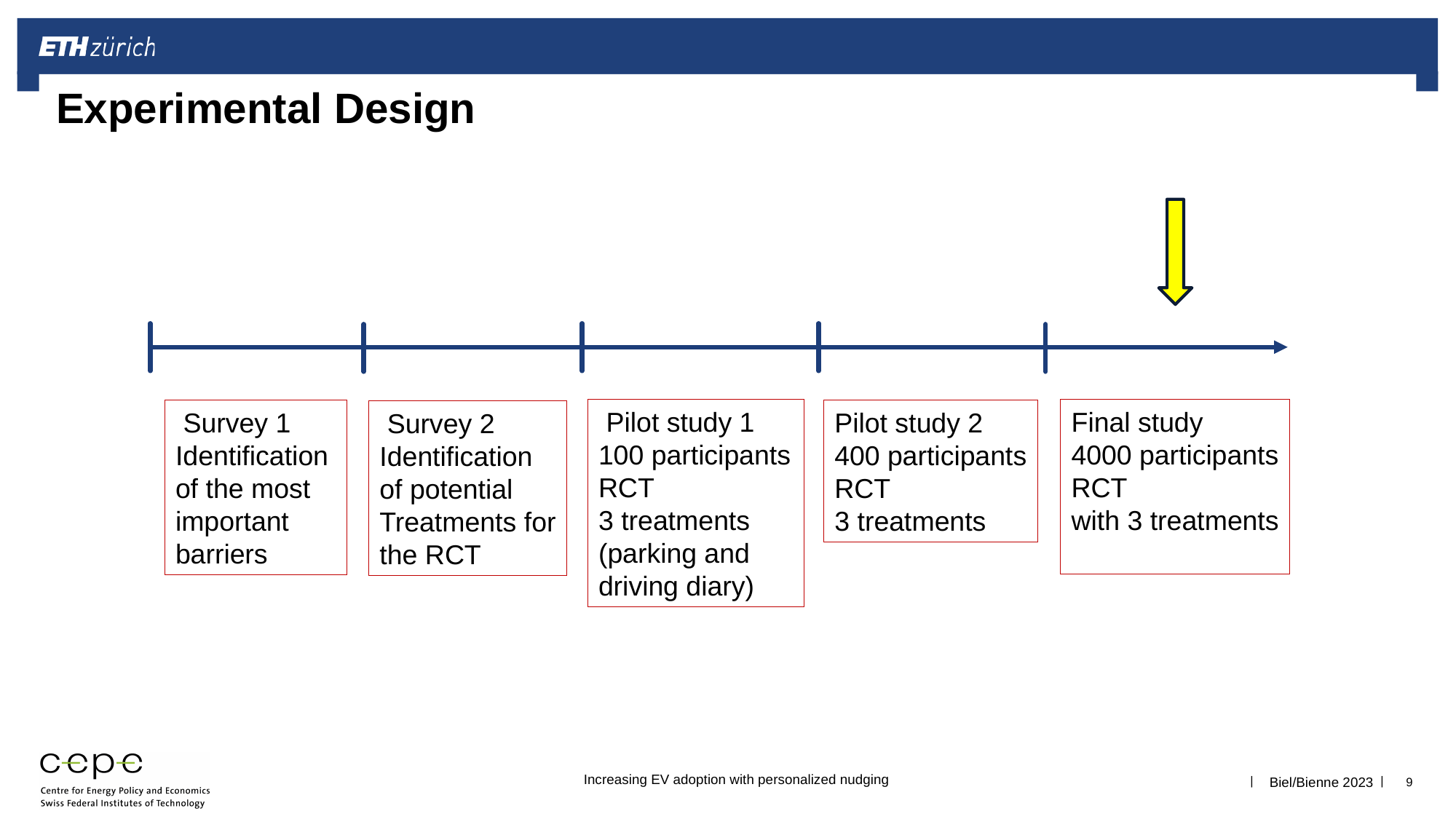

# Experimental Design

 Pilot study 1
100 participants
RCT
3 treatments
(parking and driving diary)
Final study
4000 participants
RCT
with 3 treatments

 Survey 1
Identification
of the most
important
barriers
Pilot study 2
400 participants
RCT
3 treatments
 Survey 2
Identification
of potential
Treatments for
the RCT
Increasing EV adoption with personalized nudging
Biel/Bienne 2023